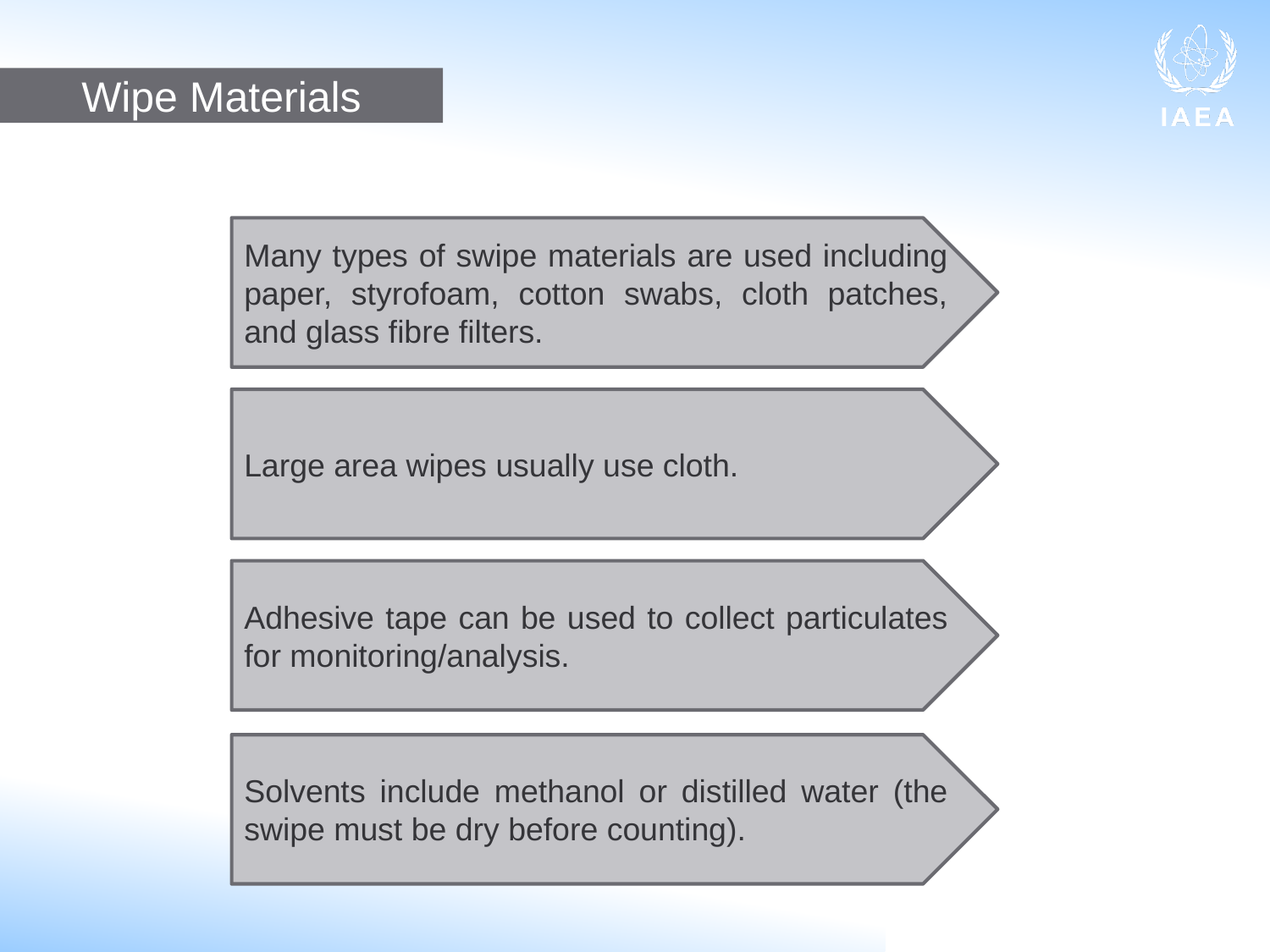

Wipe Materials

Many types of swipe materials are used including paper, styrofoam, cotton swabs, cloth patches, and glass fibre filters.

Large area wipes usually use cloth.

Adhesive tape can be used to collect particulates for monitoring/analysis.

Solvents include methanol or distilled water (the swipe must be dry before counting).